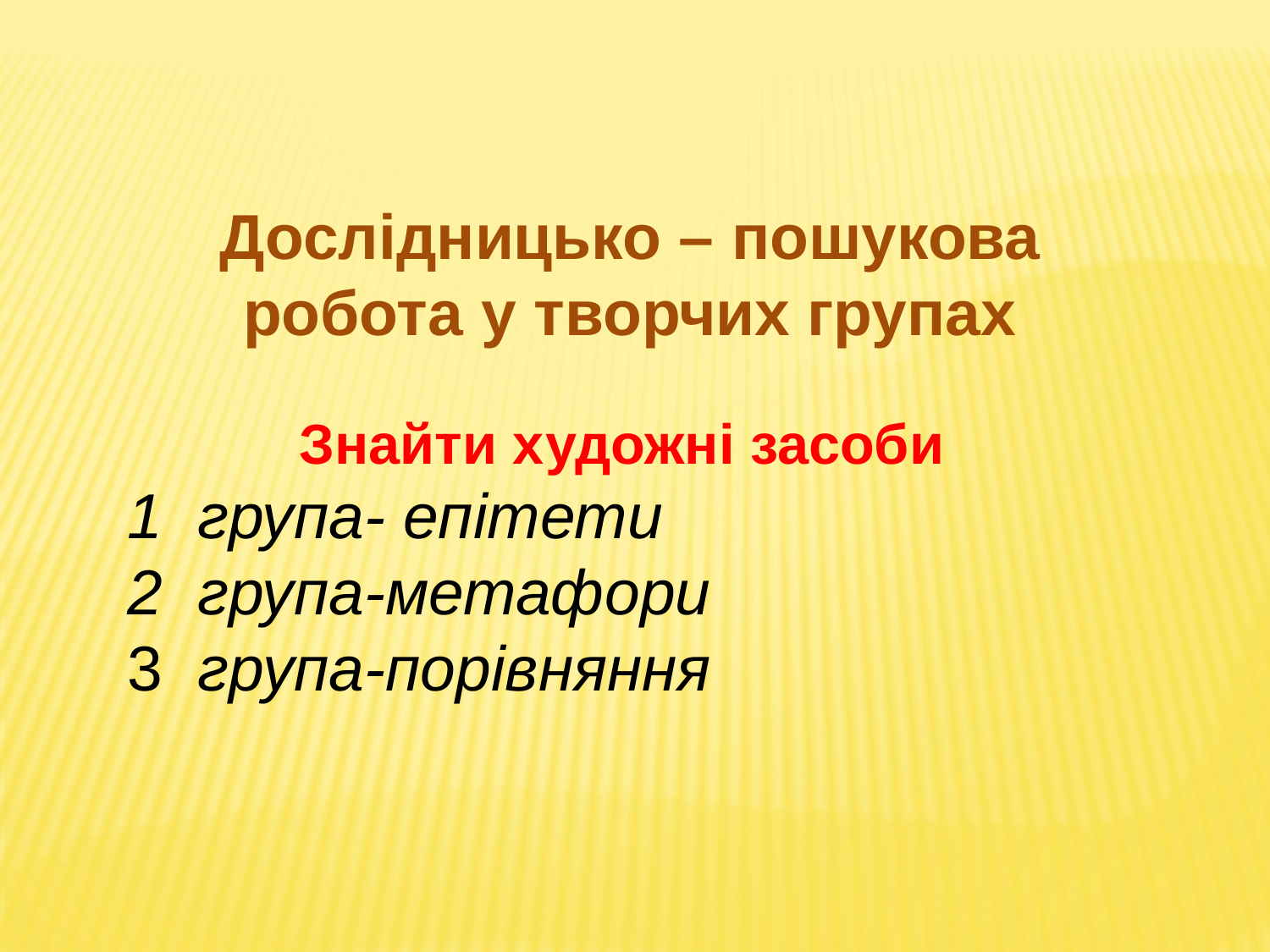

Дослідницько – пошукова робота у творчих групах

Знайти художні засоби
1  група- епітети
2  група-метафори
3  група-порівняння